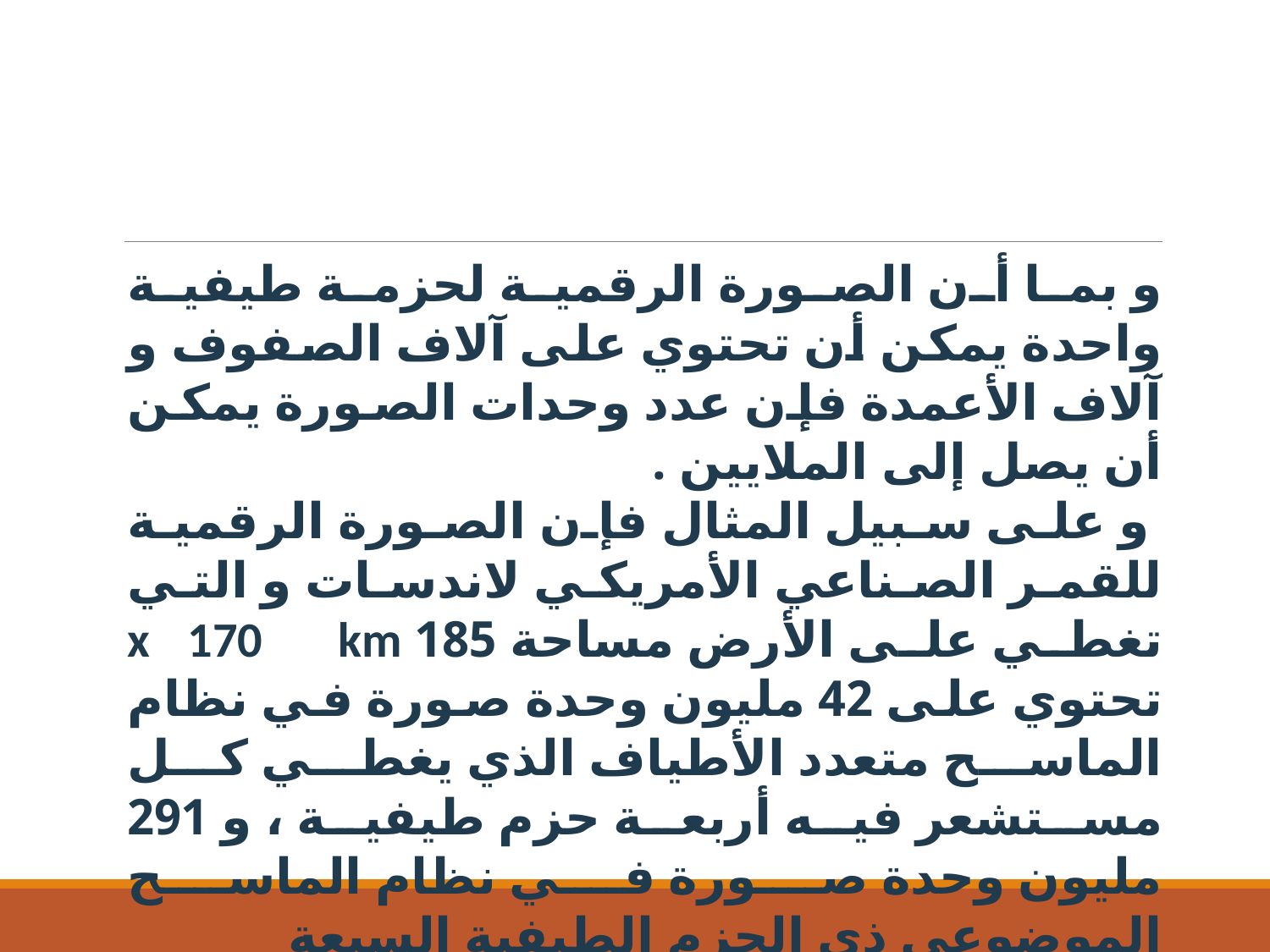

و بما أن الصورة الرقمية لحزمة طيفية واحدة يمكن أن تحتوي على آلاف الصفوف و آلاف الأعمدة فإن عدد وحدات الصورة يمكن أن يصل إلى الملايين .
 و على سبيل المثال فإن الصورة الرقمية للقمر الصناعي الأمريكي لاندسات و التي تغطي على الأرض مساحة 185 x 170  km تحتوي على 42 مليون وحدة صورة في نظام الماسح متعدد الأطياف الذي يغطي كل مستشعر فيه أربعة حزم طيفية ، و 291 مليون وحدة صورة في نظام الماسح الموضوعي ذي الحزم الطيفية السبعة